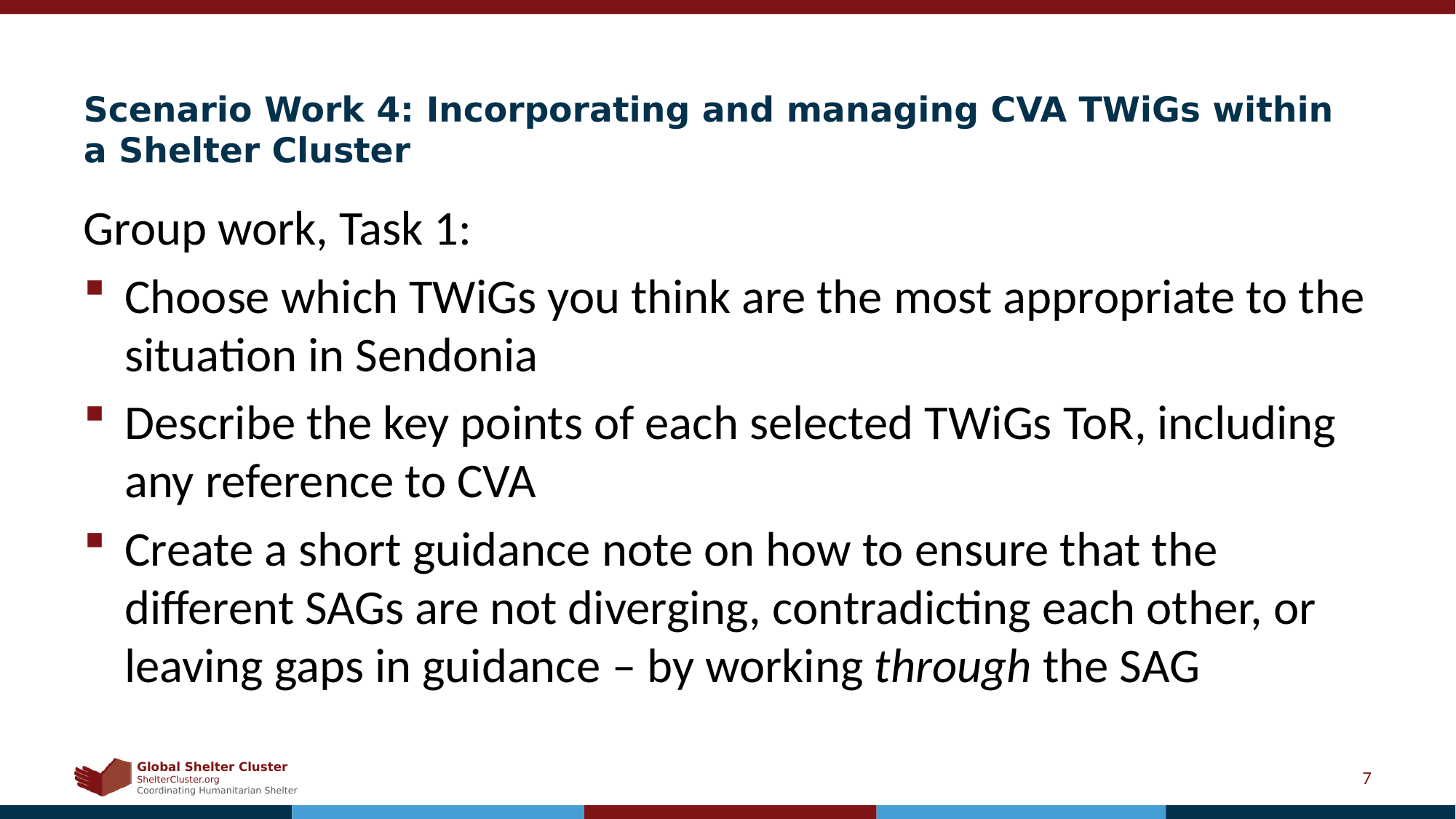

# Scenario Work 4: Incorporating and managing CVA TWiGs within a Shelter Cluster
Group work, Task 1:
Choose which TWiGs you think are the most appropriate to the situation in Sendonia
Describe the key points of each selected TWiGs ToR, including any reference to CVA
Create a short guidance note on how to ensure that the different SAGs are not diverging, contradicting each other, or leaving gaps in guidance – by working through the SAG
7